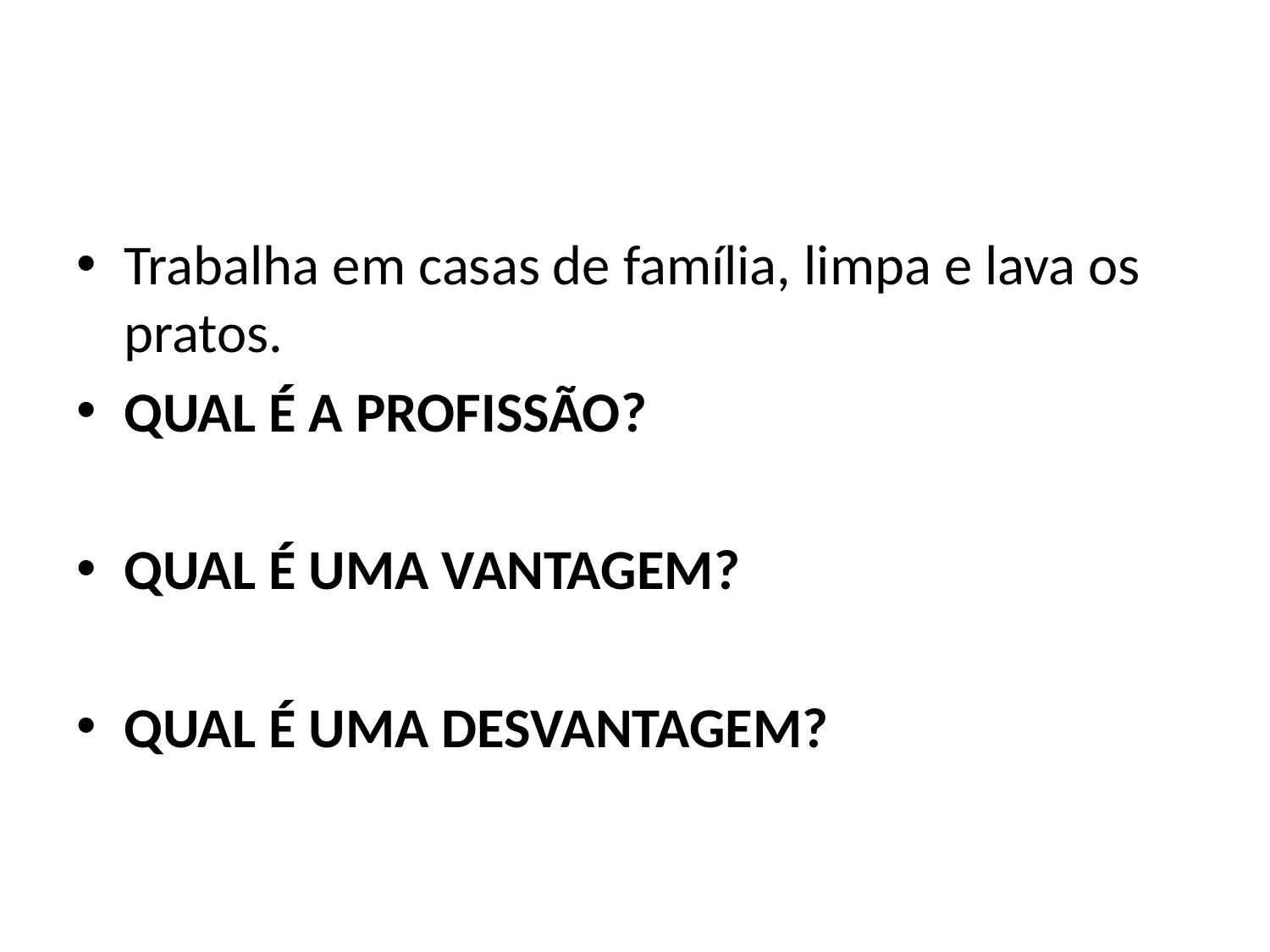

#
Trabalha em casas de família, limpa e lava os pratos.
QUAL É A PROFISSÃO?

QUAL É UMA VANTAGEM?

QUAL É UMA DESVANTAGEM?